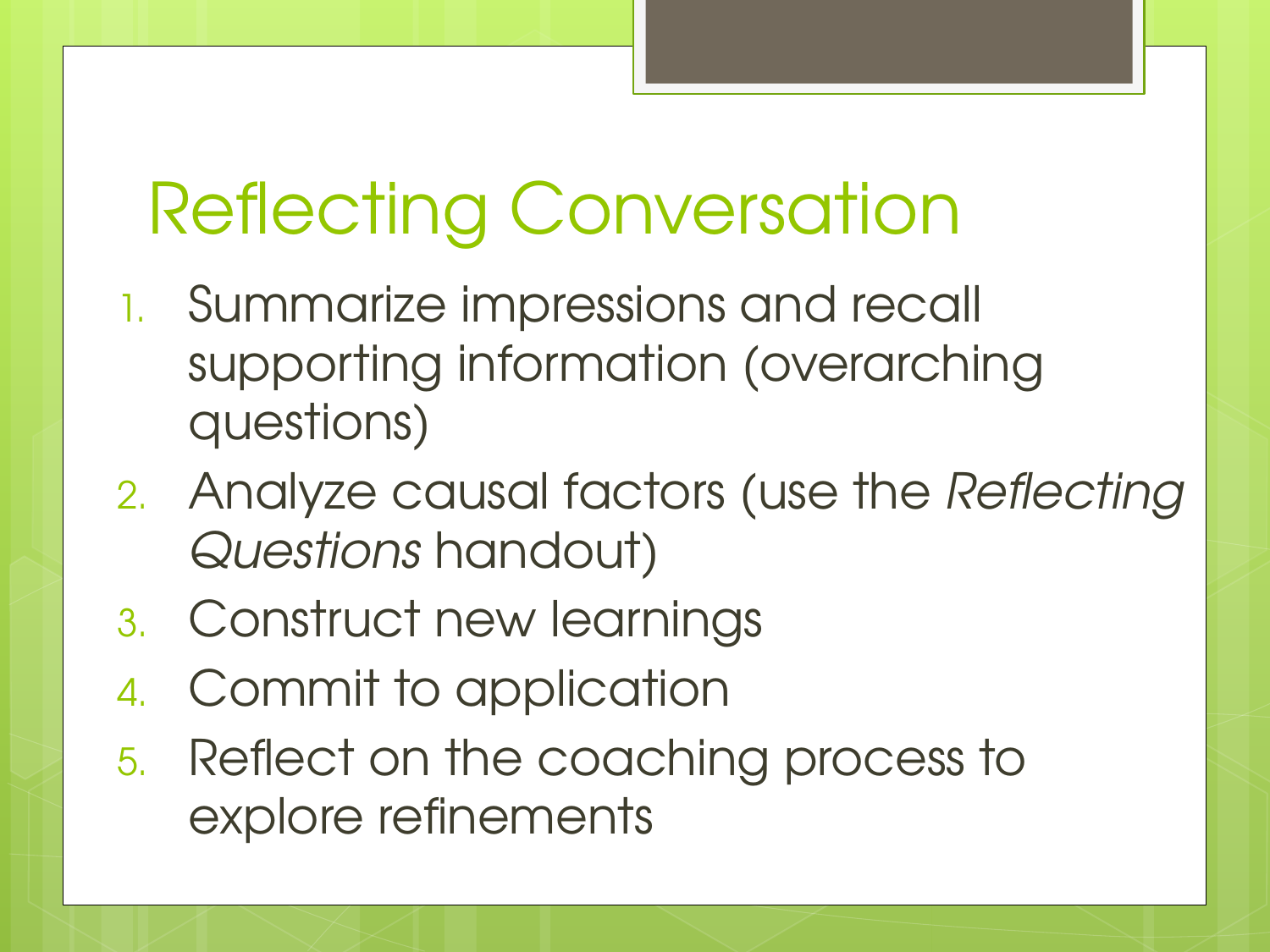

# Reflecting Conversation
Summarize impressions and recall supporting information (overarching questions)
Analyze causal factors (use the Reflecting Questions handout)
Construct new learnings
Commit to application
Reflect on the coaching process to explore refinements